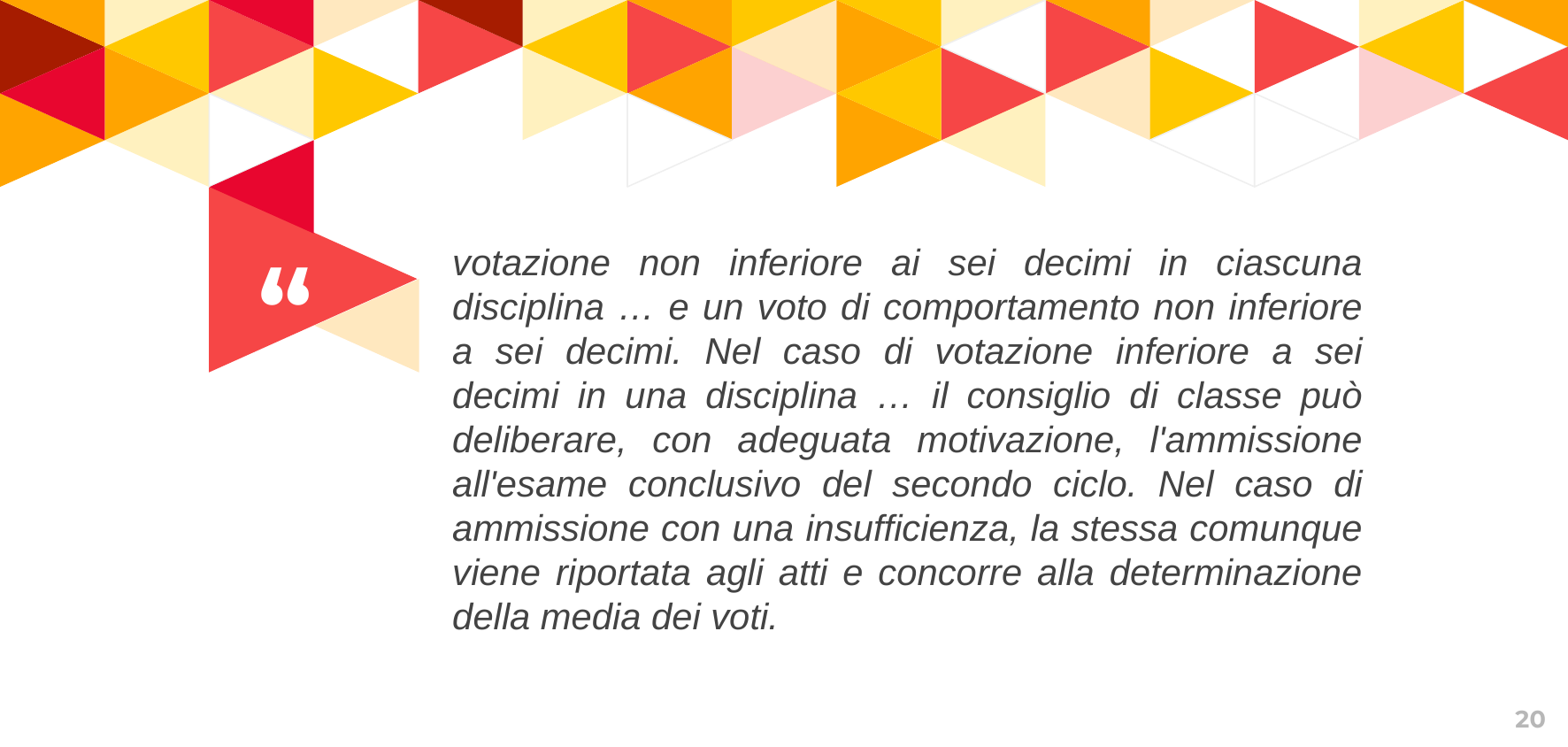

votazione non inferiore ai sei decimi in ciascuna disciplina … e un voto di comportamento non inferiore a sei decimi. Nel caso di votazione inferiore a sei decimi in una disciplina … il consiglio di classe può deliberare, con adeguata motivazione, l'ammissione all'esame conclusivo del secondo ciclo. Nel caso di ammissione con una insufficienza, la stessa comunque viene riportata agli atti e concorre alla determinazione della media dei voti.

20